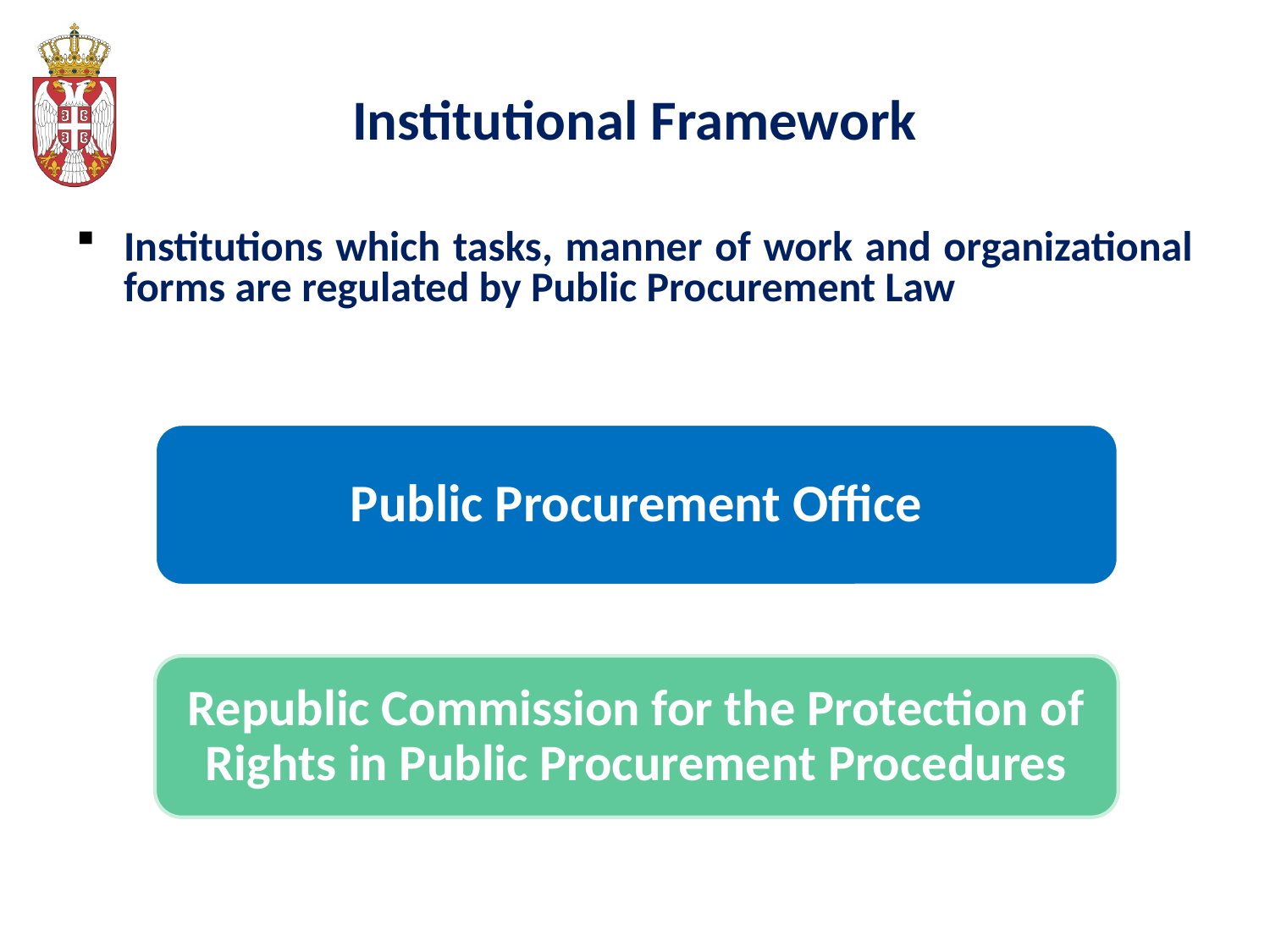

# Institutional Framework
Institutions which tasks, manner of work and organizational forms are regulated by Public Procurement Law

Public Procurement Office

Republic Commission for the Protection of Rights in Public Procurement Procedures